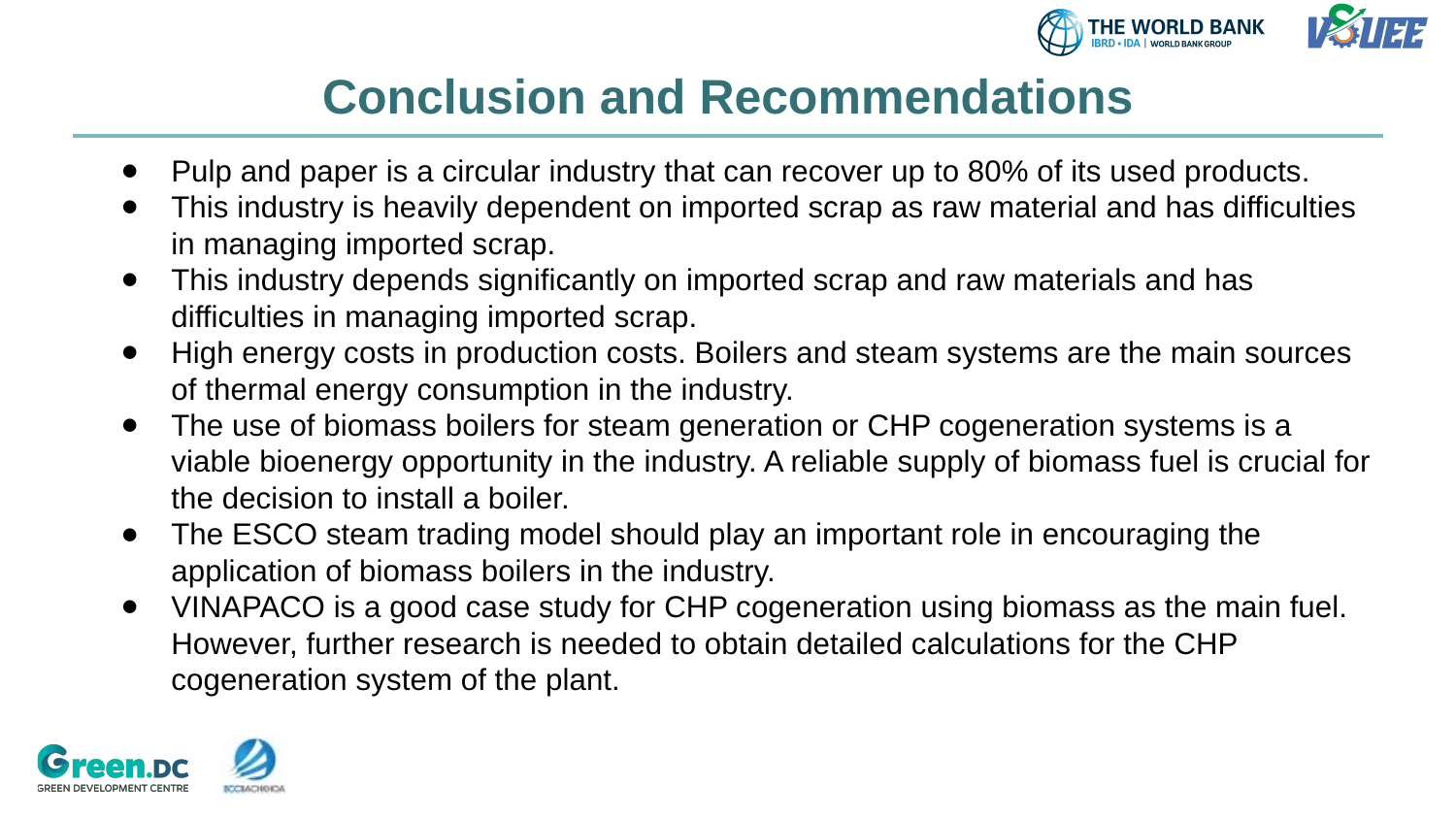

# Conclusion and Recommendations
Pulp and paper is a circular industry that can recover up to 80% of its used products.
This industry is heavily dependent on imported scrap as raw material and has difficulties in managing imported scrap.
This industry depends significantly on imported scrap and raw materials and has difficulties in managing imported scrap.
High energy costs in production costs. Boilers and steam systems are the main sources of thermal energy consumption in the industry.
The use of biomass boilers for steam generation or CHP cogeneration systems is a viable bioenergy opportunity in the industry. A reliable supply of biomass fuel is crucial for the decision to install a boiler.
The ESCO steam trading model should play an important role in encouraging the application of biomass boilers in the industry.
VINAPACO is a good case study for CHP cogeneration using biomass as the main fuel. However, further research is needed to obtain detailed calculations for the CHP cogeneration system of the plant.